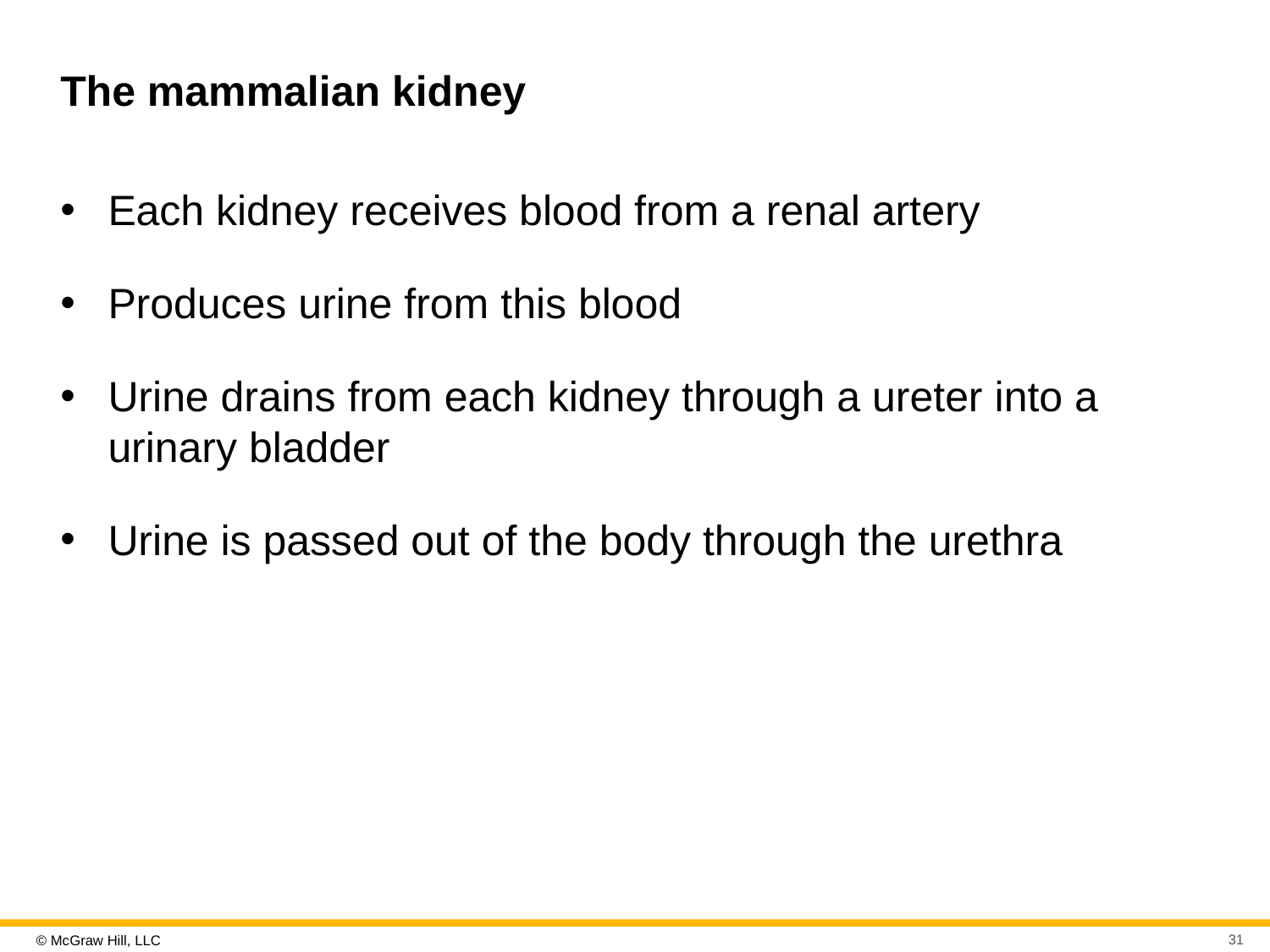

# The mammalian kidney
Each kidney receives blood from a renal artery
Produces urine from this blood
Urine drains from each kidney through a ureter into a urinary bladder
Urine is passed out of the body through the urethra
31